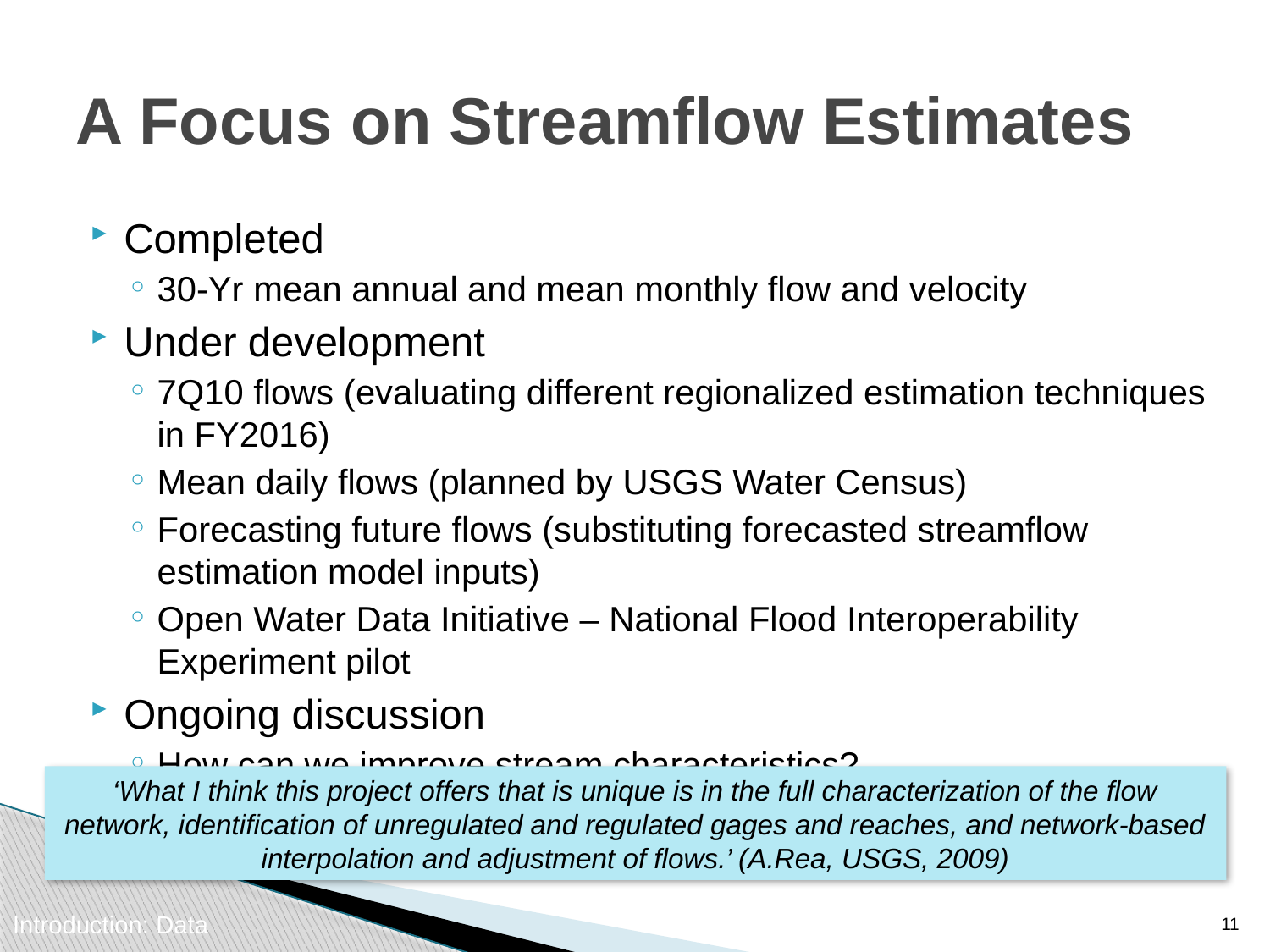

# A Focus on Streamflow Estimates

Completed
30-Yr mean annual and mean monthly flow and velocity
Under development
7Q10 flows (evaluating different regionalized estimation techniques in FY2016)
Mean daily flows (planned by USGS Water Census)
Forecasting future flows (substituting forecasted streamflow estimation model inputs)
Open Water Data Initiative – National Flood Interoperability Experiment pilot
Ongoing discussion
How can we improve stream characteristics?

‘What I think this project offers that is unique is in the full characterization of the flow network, identification of unregulated and regulated gages and reaches, and network-based interpolation and adjustment of flows.’ (A.Rea, USGS, 2009)
11
Introduction: Data